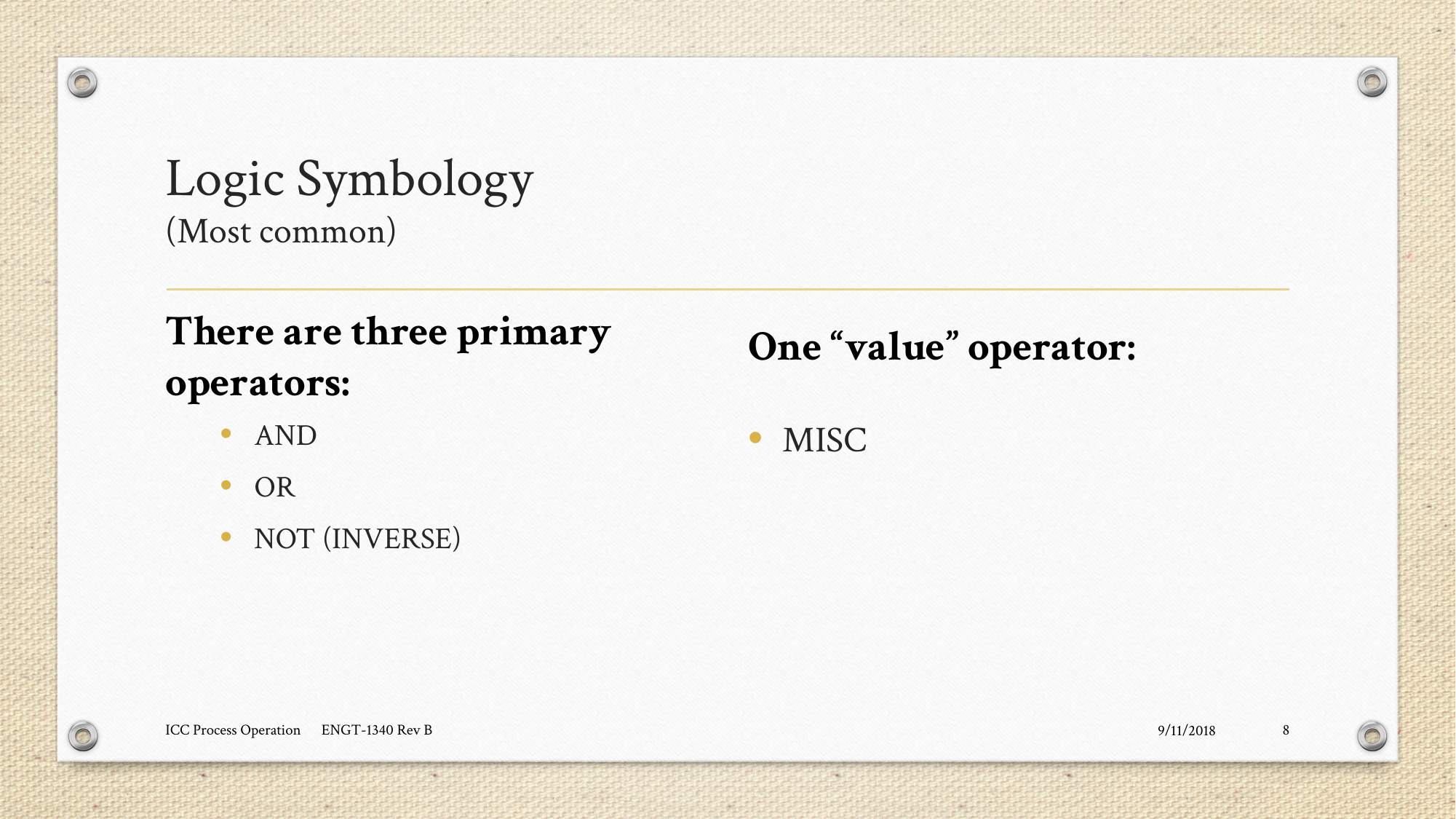

# Logic Symbology (Most common)
There are three primary operators:
One “value” operator:
MISC
AND
OR
NOT (INVERSE)
ICC Process Operation      ENGT-1340 Rev B
9/11/2018
8